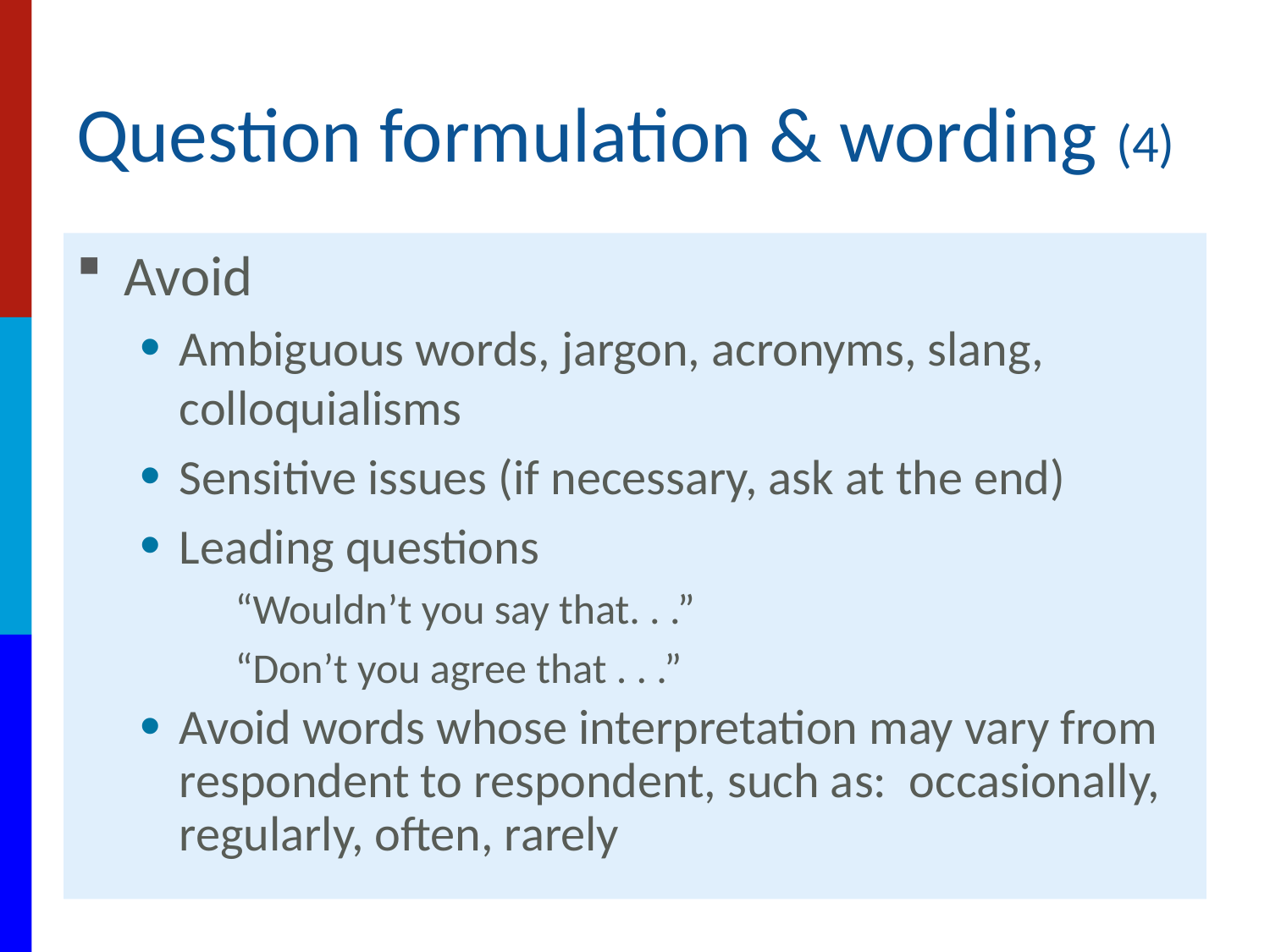

# Question formulation & wording (4)
Avoid
Ambiguous words, jargon, acronyms, slang, colloquialisms
Sensitive issues (if necessary, ask at the end)
Leading questions
“Wouldn’t you say that. . .”
“Don’t you agree that . . .”
Avoid words whose interpretation may vary from respondent to respondent, such as:  occasionally, regularly, often, rarely